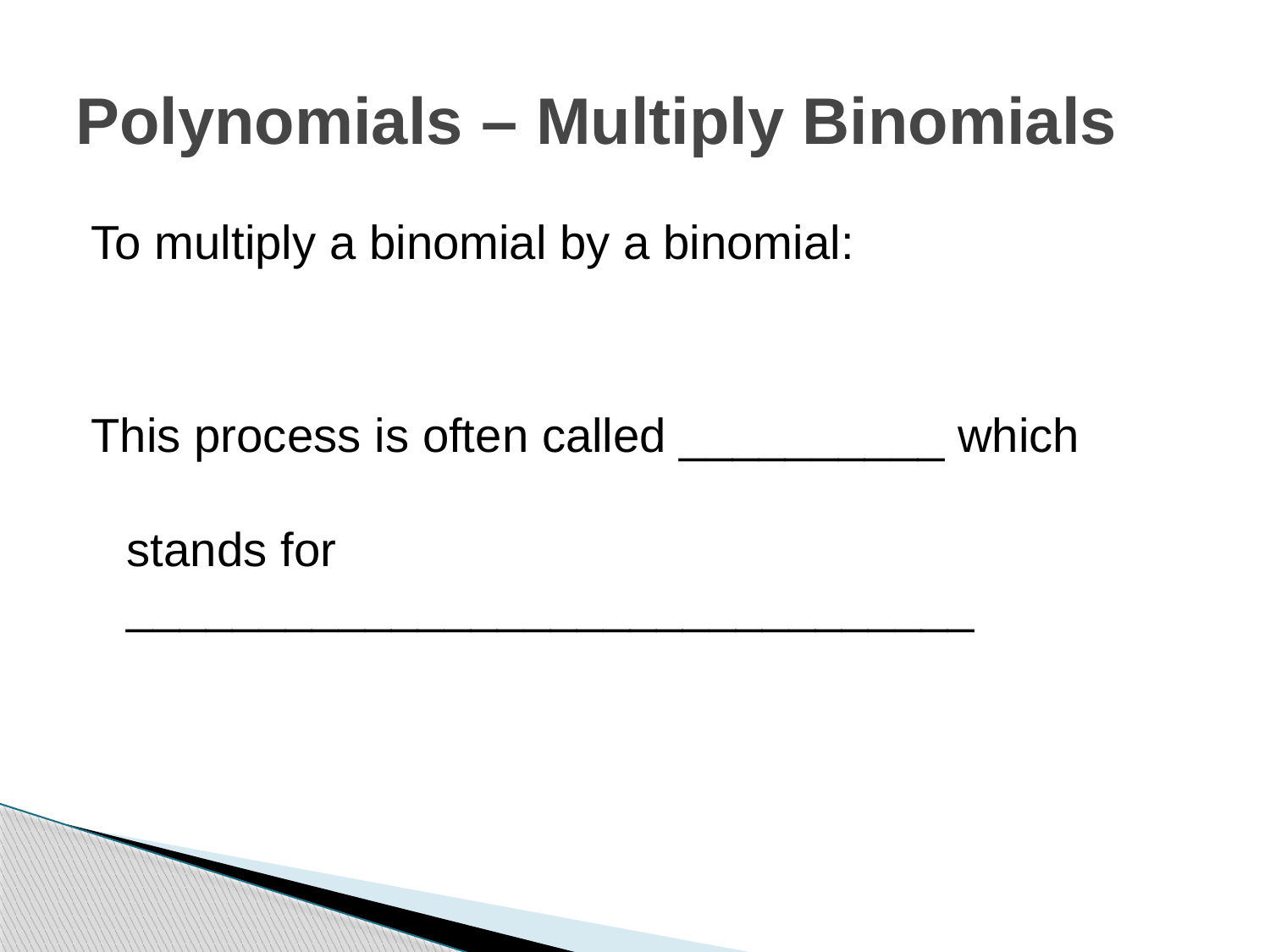

# Polynomials – Multiply Binomials
To multiply a binomial by a binomial:

This process is often called __________ which
stands for ________________________________